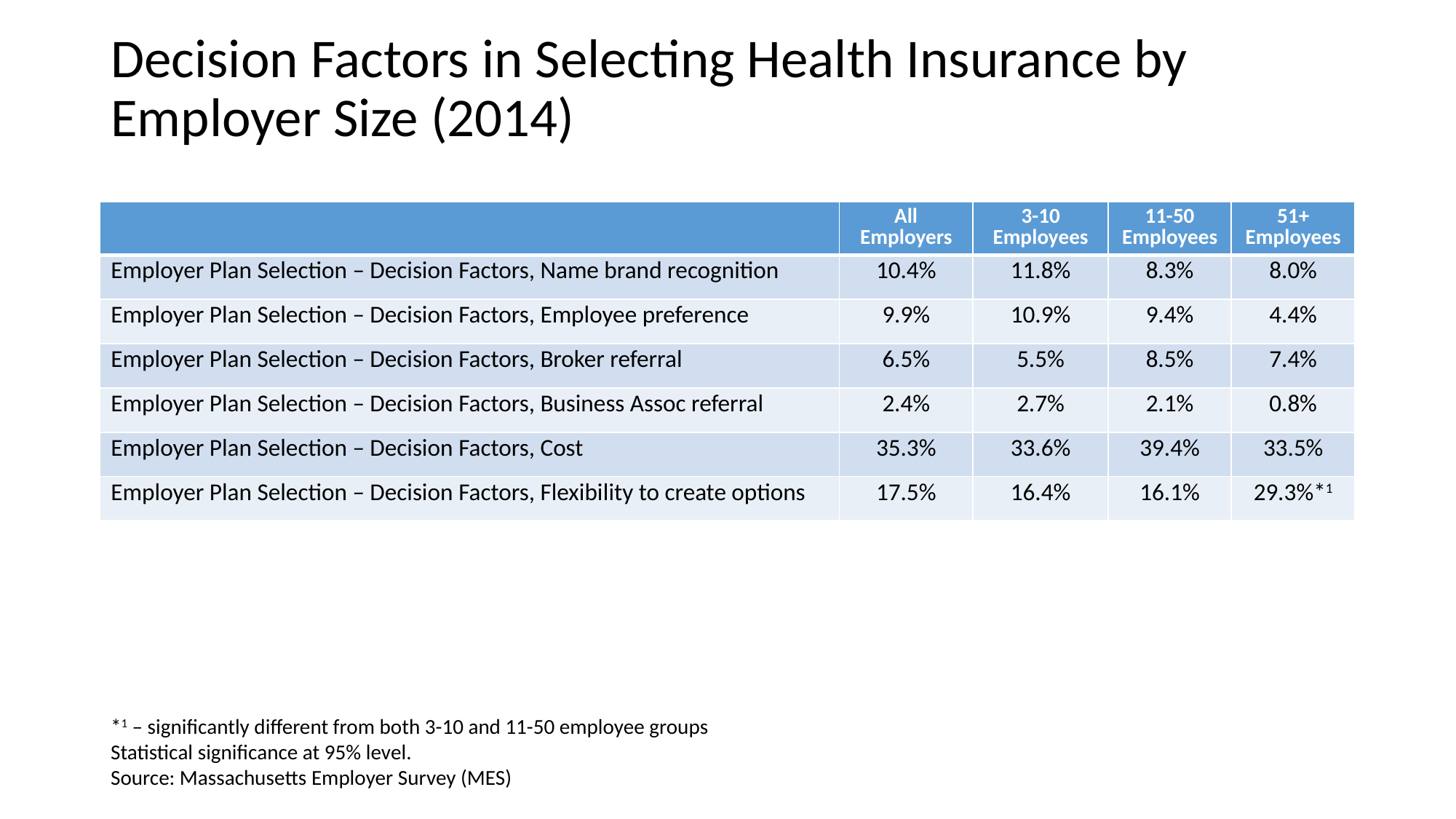

# Decision Factors in Selecting Health Insurance by Employer Size (2014)
|  | All Employers | 3-10 Employees | 11-50 Employees | 51+ Employees |
| --- | --- | --- | --- | --- |
| Employer Plan Selection – Decision Factors, Name brand recognition | 10.4% | 11.8% | 8.3% | 8.0% |
| Employer Plan Selection – Decision Factors, Employee preference | 9.9% | 10.9% | 9.4% | 4.4% |
| Employer Plan Selection – Decision Factors, Broker referral | 6.5% | 5.5% | 8.5% | 7.4% |
| Employer Plan Selection – Decision Factors, Business Assoc referral | 2.4% | 2.7% | 2.1% | 0.8% |
| Employer Plan Selection – Decision Factors, Cost | 35.3% | 33.6% | 39.4% | 33.5% |
| Employer Plan Selection – Decision Factors, Flexibility to create options | 17.5% | 16.4% | 16.1% | 29.3%\*1 |
*1 – significantly different from both 3-10 and 11-50 employee groups
Statistical significance at 95% level.
Source: Massachusetts Employer Survey (MES)